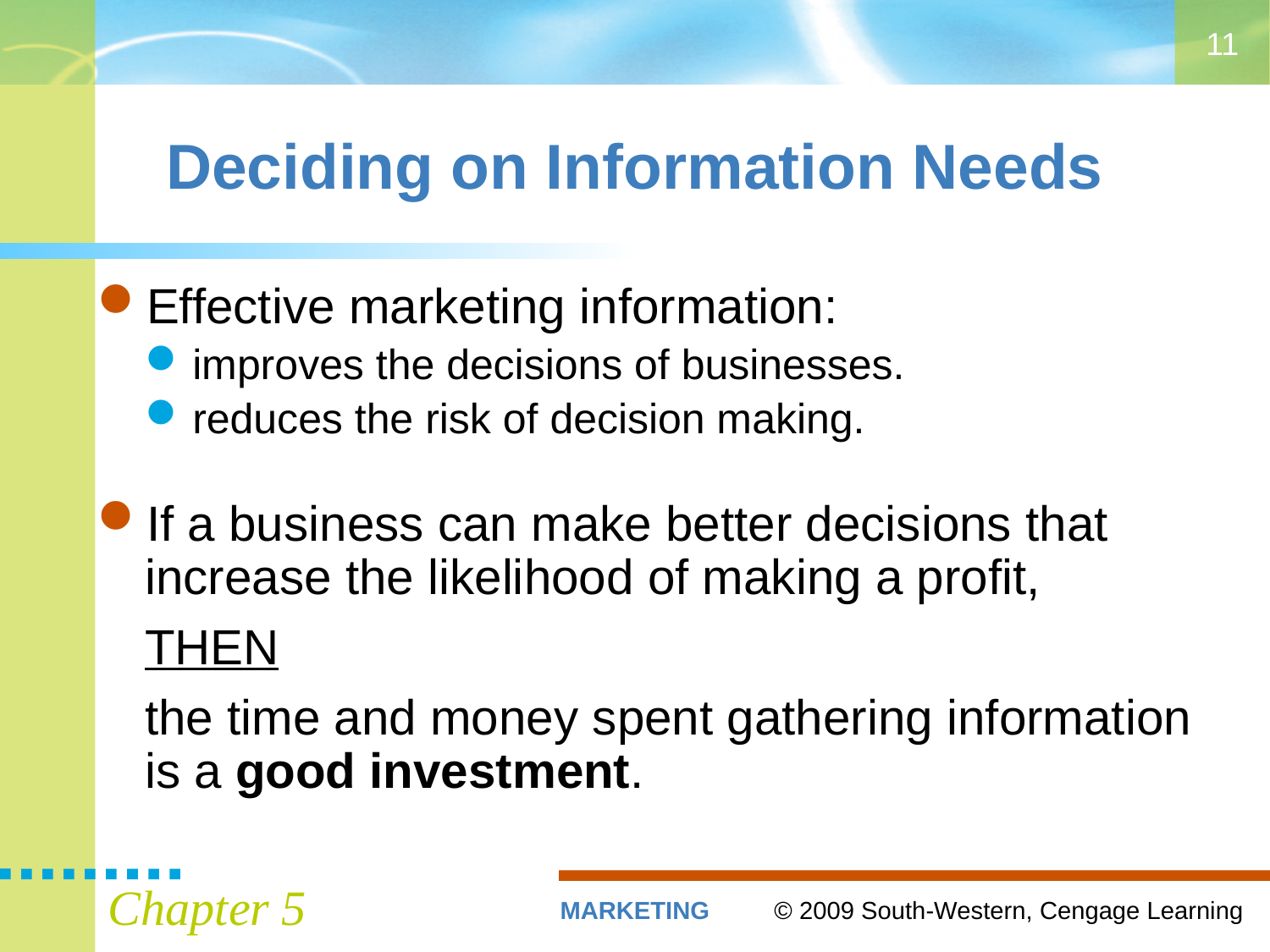

11
# Deciding on Information Needs
Effective marketing information:
improves the decisions of businesses.
reduces the risk of decision making.
If a business can make better decisions that increase the likelihood of making a profit,
THEN
the time and money spent gathering information
is a good investment.
Chapter 5